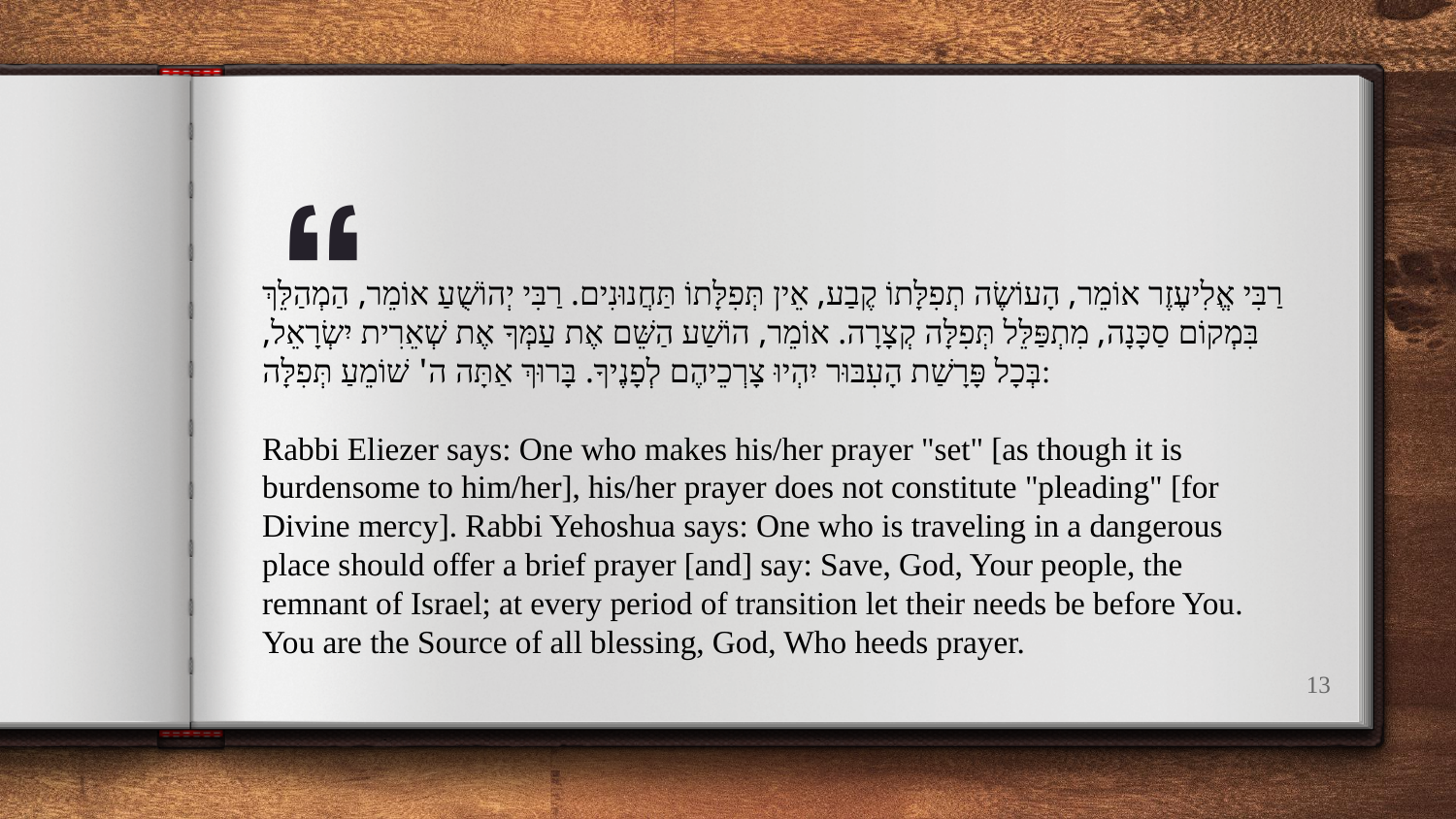

רַבִּי אֱלִיעֶזֶר אוֹמֵר, הָעוֹשֶׂה תְפִלָּתוֹ קֶבַע, אֵין תְּפִלָּתוֹ תַּחֲנוּנִים. רַבִּי יְהוֹשֻׁעַ אוֹמֵר, הַמְהַלֵּךְ בִּמְקוֹם סַכָּנָה, מִתְפַּלֵּל תְּפִלָּה קְצָרָה. אוֹמֵר, הוֹשַׁע הַשֵּׁם אֶת עַמְּךָ אֶת שְׁאֵרִית יִשְׂרָאֵל, בְּכָל פָּרָשַׁת הָעִבּוּר יִהְיוּ צָרְכֵיהֶם לְפָנֶיךָ. בָּרוּךְ אַתָּה ה' שׁוֹמֵעַ תְּפִלָּה:
Rabbi Eliezer says: One who makes his/her prayer "set" [as though it is burdensome to him/her], his/her prayer does not constitute "pleading" [for Divine mercy]. Rabbi Yehoshua says: One who is traveling in a dangerous place should offer a brief prayer [and] say: Save, God, Your people, the remnant of Israel; at every period of transition let their needs be before You. You are the Source of all blessing, God, Who heeds prayer.

13